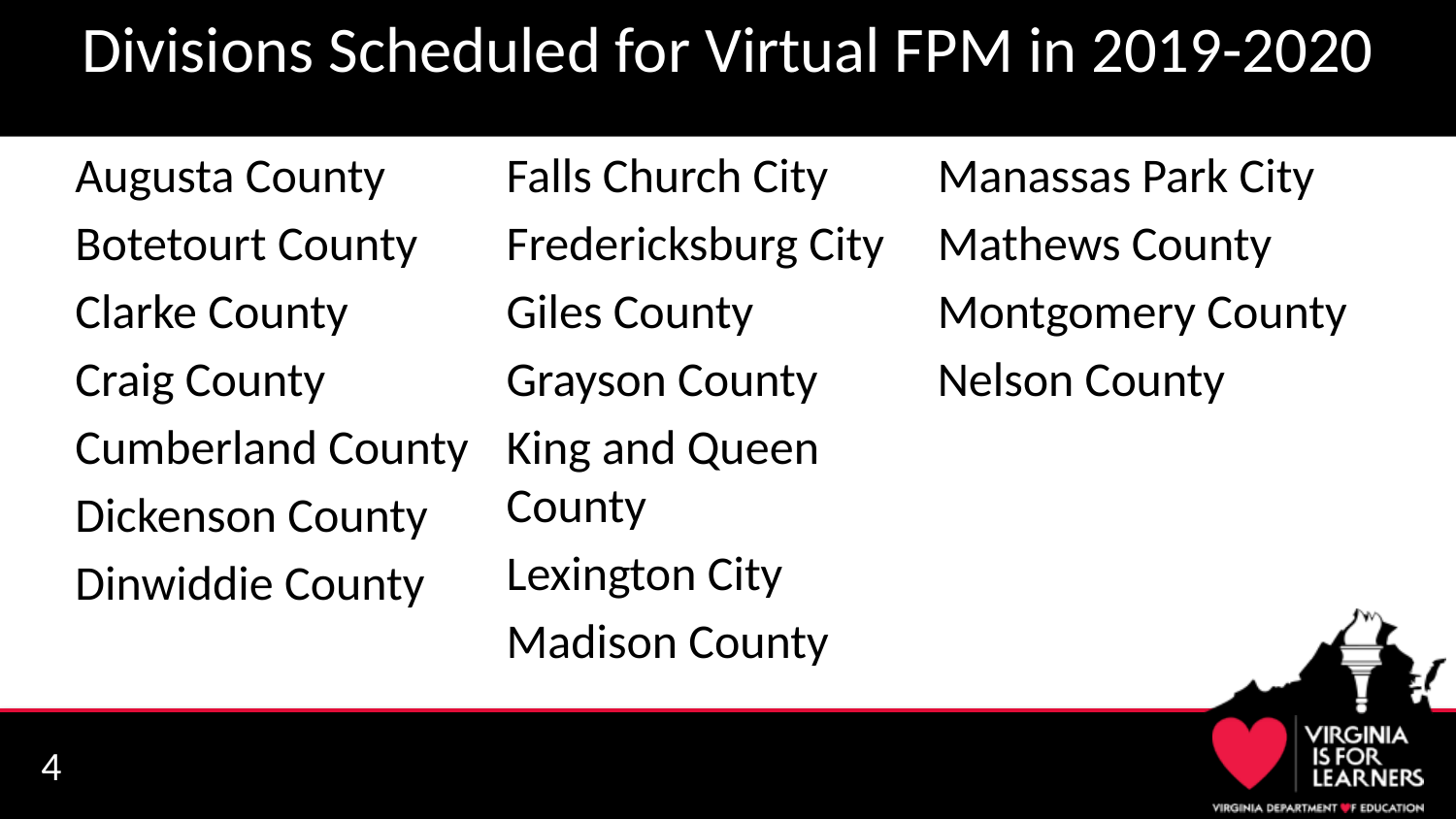

# Divisions Scheduled for Virtual FPM in 2019-2020
Augusta County
Botetourt County
Clarke County
Craig County
Cumberland County
Dickenson County
Dinwiddie County
Falls Church City
Fredericksburg City
Giles County
Grayson County
King and Queen County
Lexington City
Madison County
Manassas Park City
Mathews County
Montgomery County
Nelson County